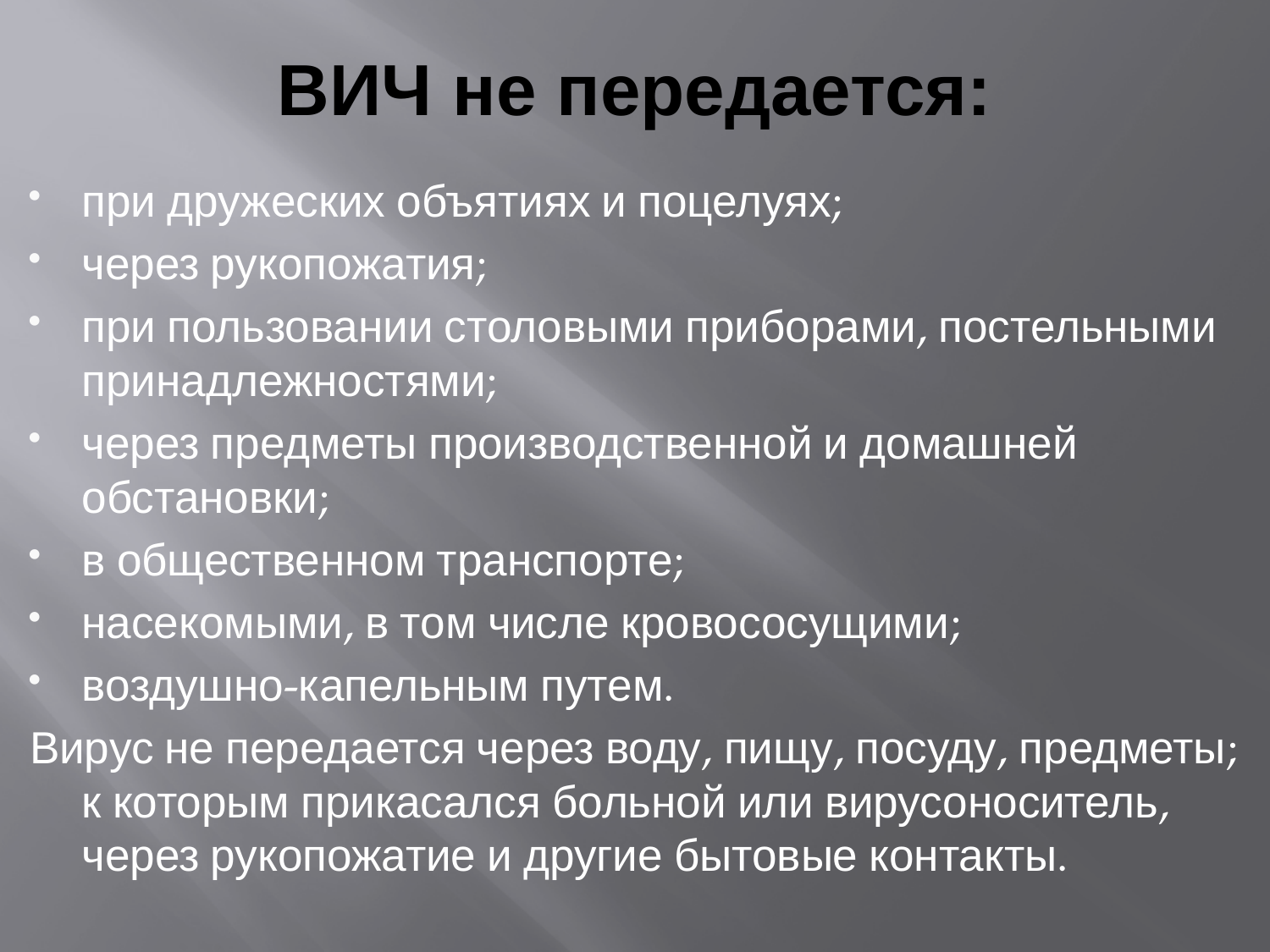

# ВИЧ не передается:
при дружеских объятиях и поцелуях;
через рукопожатия;
при пользовании столовыми приборами, постельными принадлежностями;
через предметы производственной и домашней обстановки;
в общественном транспорте;
насекомыми, в том числе кровососущими;
воздушно-капельным путем.
Вирус не передается через воду, пищу, посуду, предметы; к которым прикасался больной или вирусоноситель, через рукопожатие и другие бытовые контакты.